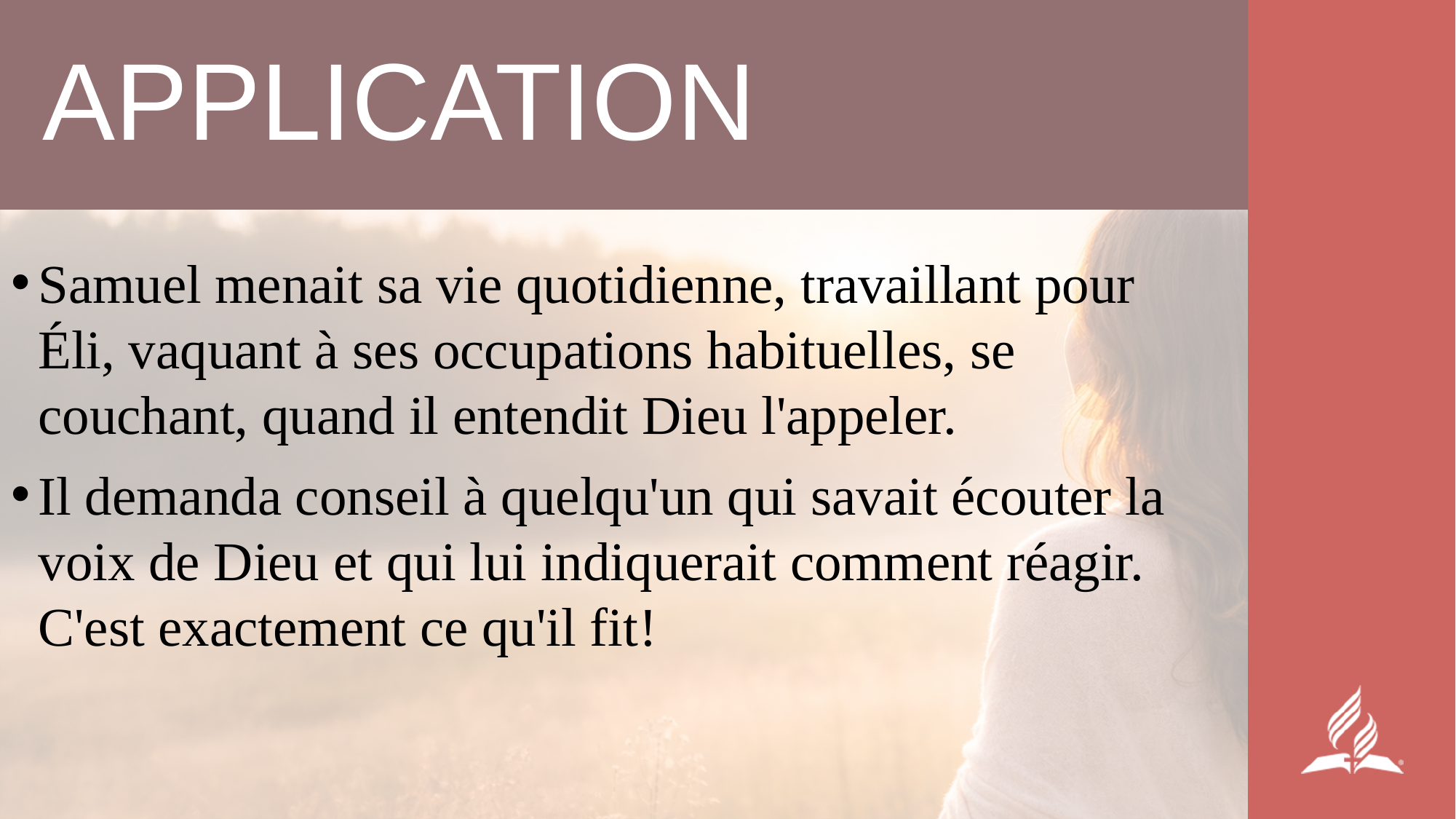

# APPLICATION
Samuel menait sa vie quotidienne, travaillant pour Éli, vaquant à ses occupations habituelles, se couchant, quand il entendit Dieu l'appeler.
Il demanda conseil à quelqu'un qui savait écouter la voix de Dieu et qui lui indiquerait comment réagir. C'est exactement ce qu'il fit!